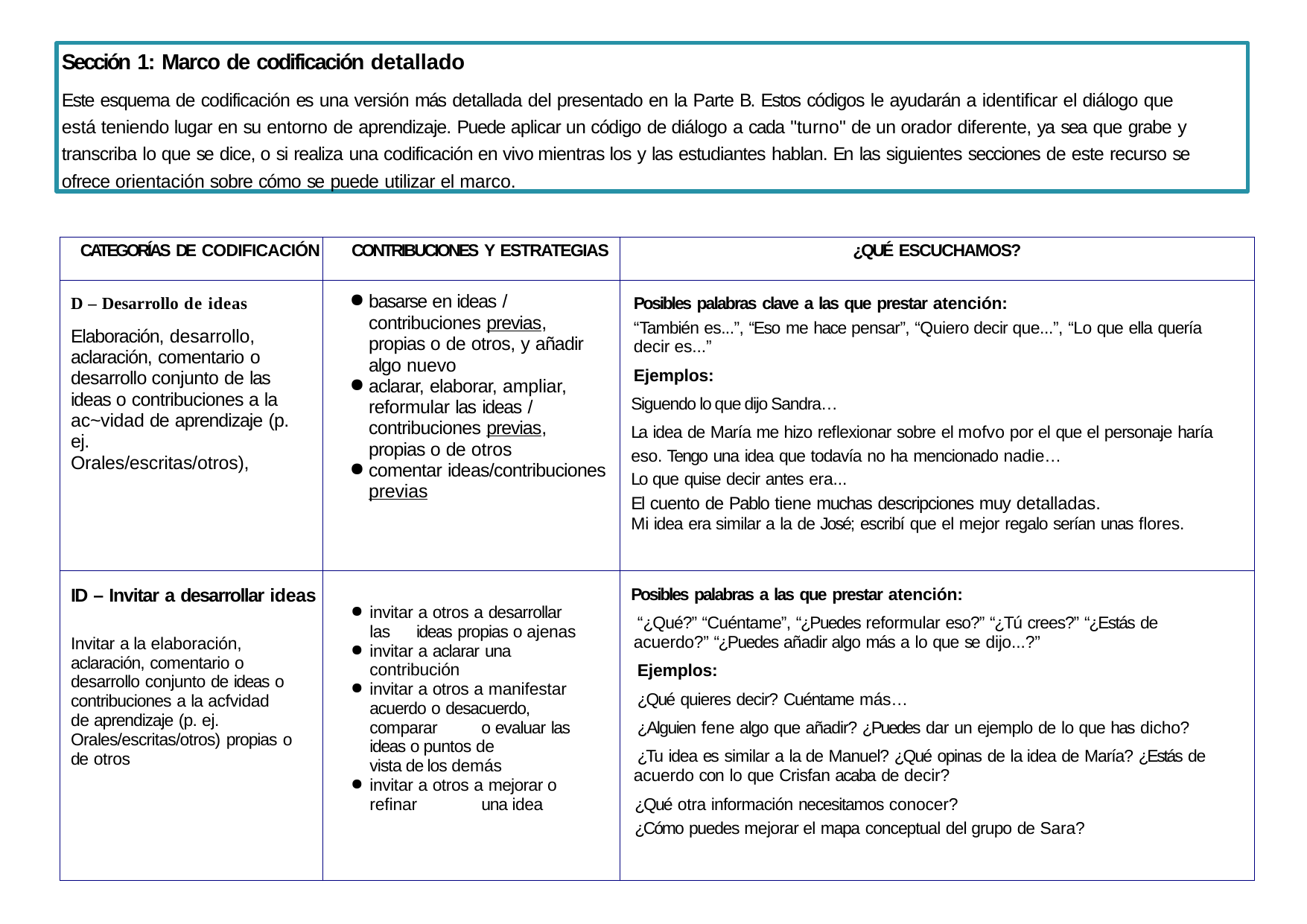

Sección 1: Marco de codificación detallado
Este esquema de codificación es una versión más detallada del presentado en la Parte B. Estos códigos le ayudarán a identificar el diálogo que está teniendo lugar en su entorno de aprendizaje. Puede aplicar un código de diálogo a cada "turno" de un orador diferente, ya sea que grabe y transcriba lo que se dice, o si realiza una codificación en vivo mientras los y las estudiantes hablan. En las siguientes secciones de este recurso se ofrece orientación sobre cómo se puede utilizar el marco.
| CATEGORÍAS DE CODIFICACIÓN | CONTRIBUCIONES Y ESTRATEGIAS | ¿QUÉ ESCUCHAMOS? |
| --- | --- | --- |
| D – Desarrollo de ideas Elaboración, desarrollo, aclaración, comentario o desarrollo conjunto de las ideas o contribuciones a la ac~vidad de aprendizaje (p. ej. Orales/escritas/otros), | basarse en ideas / contribuciones previas, propias o de otros, y añadir algo nuevo aclarar, elaborar, ampliar, reformular las ideas / contribuciones previas, propias o de otros comentar ideas/contribuciones previas | Posibles palabras clave a las que prestar atención: “También es...”, “Eso me hace pensar”, “Quiero decir que...”, “Lo que ella quería decir es...” Ejemplos: Siguendo lo que dijo Sandra… La idea de María me hizo reﬂexionar sobre el mofvo por el que el personaje haría eso. Tengo una idea que todavía no ha mencionado nadie… Lo que quise decir antes era... El cuento de Pablo tiene muchas descripciones muy detalladas. Mi idea era similar a la de José; escribí que el mejor regalo serían unas ﬂores. |
| ID – Invitar a desarrollar ideas Invitar a la elaboración, aclaración, comentario o desarrollo conjunto de ideas o contribuciones a la acfvidad de aprendizaje (p. ej. Orales/escritas/otros) propias o de otros | invitar a otros a desarrollar las ideas propias o ajenas invitar a aclarar una contribución invitar a otros a manifestar acuerdo o desacuerdo, comparar o evaluar las ideas o puntos de vista de los demás invitar a otros a mejorar o reﬁnar una idea | Posibles palabras a las que prestar atención: “¿Qué?” “Cuéntame”, “¿Puedes reformular eso?” “¿Tú crees?” “¿Estás de acuerdo?” “¿Puedes añadir algo más a lo que se dijo...?” Ejemplos: ¿Qué quieres decir? Cuéntame más… ¿Alguien fene algo que añadir? ¿Puedes dar un ejemplo de lo que has dicho? ¿Tu idea es similar a la de Manuel? ¿Qué opinas de la idea de María? ¿Estás de acuerdo con lo que Crisfan acaba de decir? ¿Qué otra información necesitamos conocer? ¿Cómo puedes mejorar el mapa conceptual del grupo de Sara? |
| --- | --- | --- |